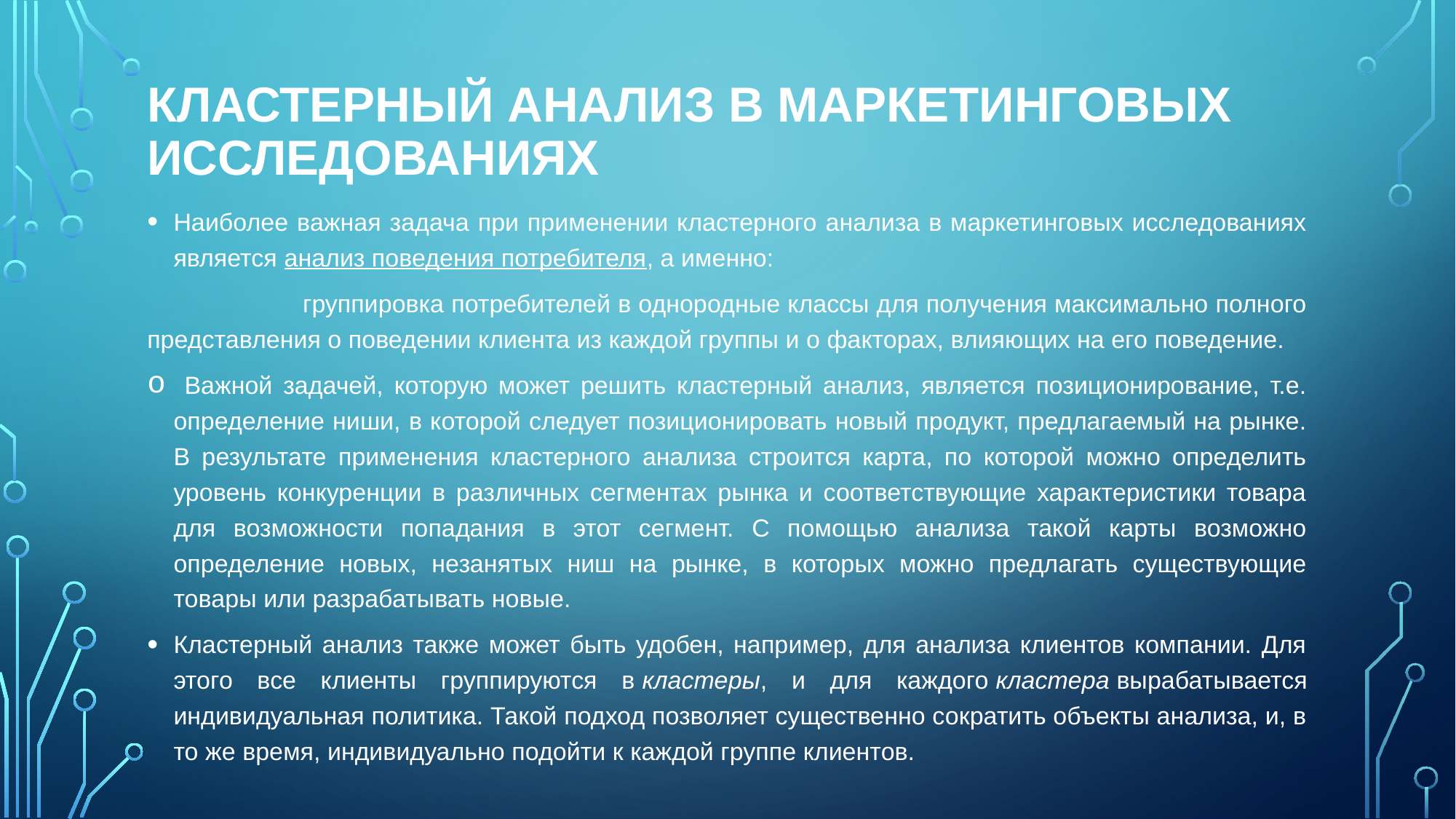

# Кластерный анализ в маркетинговых исследованиях
Наиболее важная задача при применении кластерного анализа в маркетинговых исследованиях является анализ поведения потребителя, а именно:
                     группировка потребителей в однородные классы для получения максимально полного представления о поведении клиента из каждой группы и о факторах, влияющих на его поведение.
 Важной задачей, которую может решить кластерный анализ, является позиционирование, т.е. определение ниши, в которой следует позиционировать новый продукт, предлагаемый на рынке. В результате применения кластерного анализа строится карта, по которой можно определить уровень конкуренции в различных сегментах рынка и соответствующие характеристики товара для возможности попадания в этот сегмент. С помощью анализа такой карты возможно определение новых, незанятых ниш на рынке, в которых можно предлагать существующие товары или разрабатывать новые.
Кластерный анализ также может быть удобен, например, для анализа клиентов компании. Для этого все клиенты группируются в кластеры, и для каждого кластера вырабатывается индивидуальная политика. Такой подход позволяет существенно сократить объекты анализа, и, в то же время, индивидуально подойти к каждой группе клиентов.